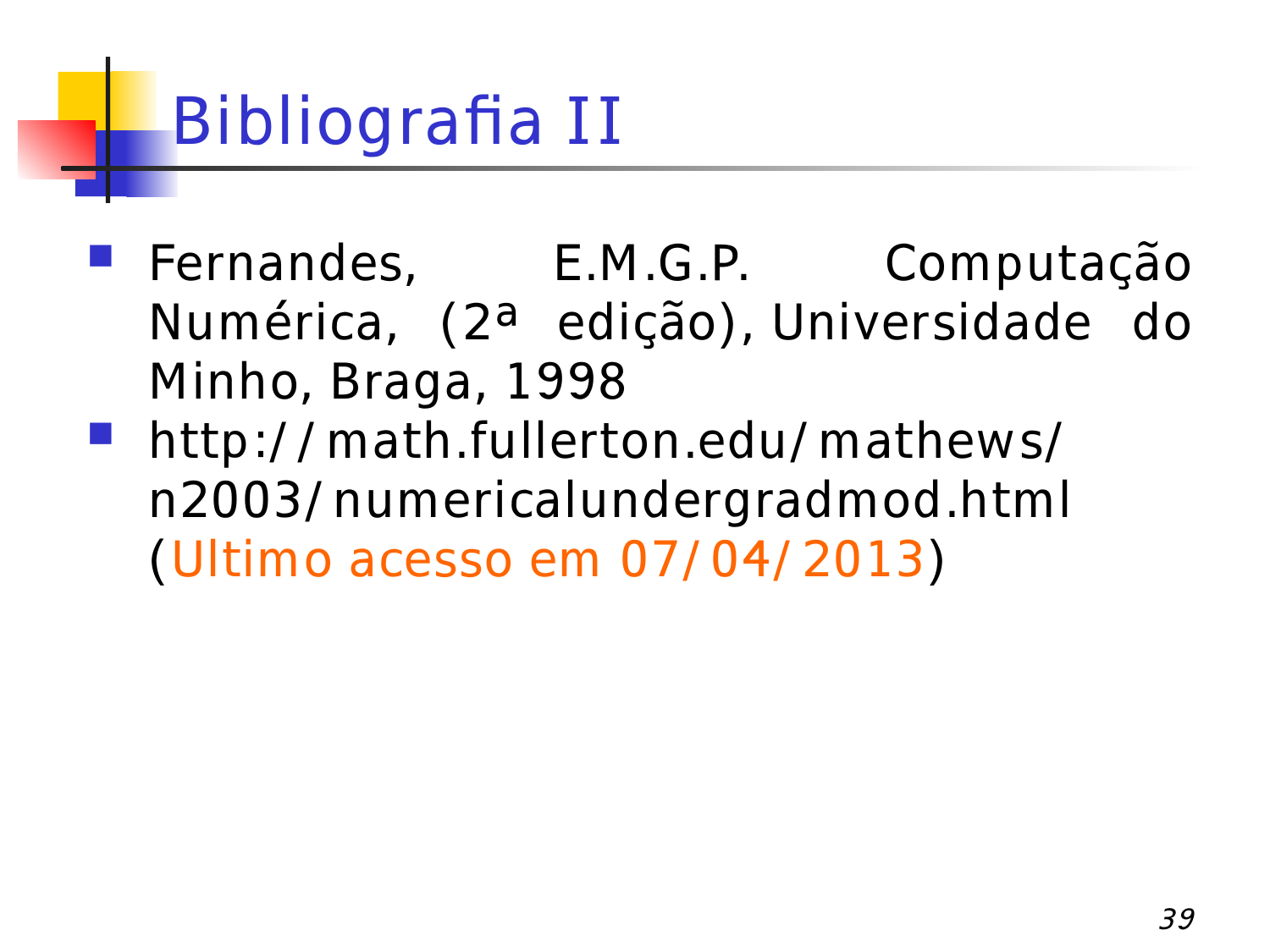

# Bibliografia II
Fernandes, E.M.G.P. Computação Numérica, (2ª edição), Universidade do Minho, Braga, 1998
http://math.fullerton.edu/mathews/n2003/numericalundergradmod.html (Ultimo acesso em 07/04/2013)
39